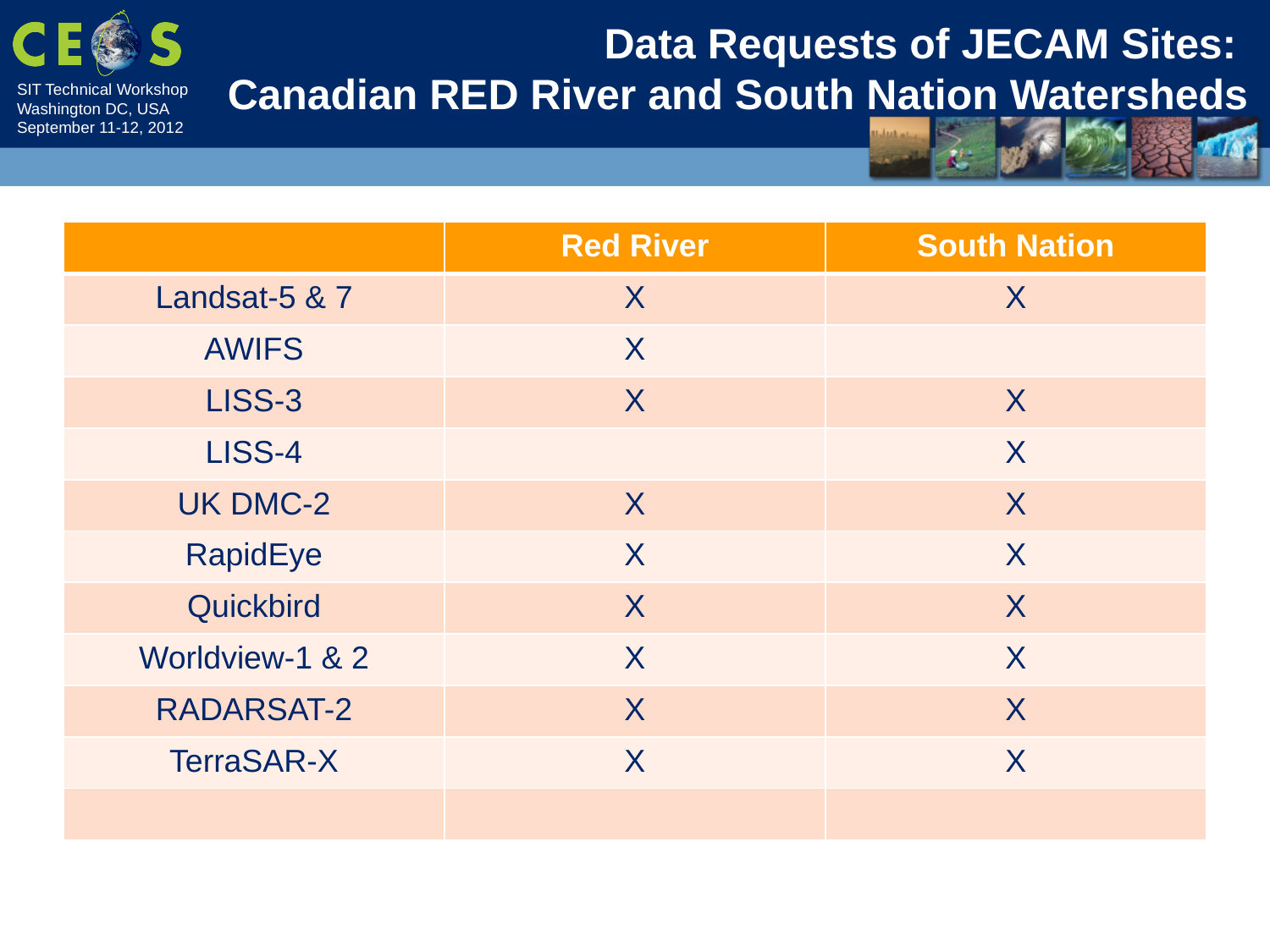

# Data Requests of JECAM Sites: Canadian RED River and South Nation Watersheds
|  | Red River | South Nation |
| --- | --- | --- |
| Landsat-5 & 7 | X | X |
| AWIFS | X |  |
| LISS-3 | X | X |
| LISS-4 |  | X |
| UK DMC-2 | X | X |
| RapidEye | X | X |
| Quickbird | X | X |
| Worldview-1 & 2 | X | X |
| RADARSAT-2 | X | X |
| TerraSAR-X | X | X |
|  |  |  |